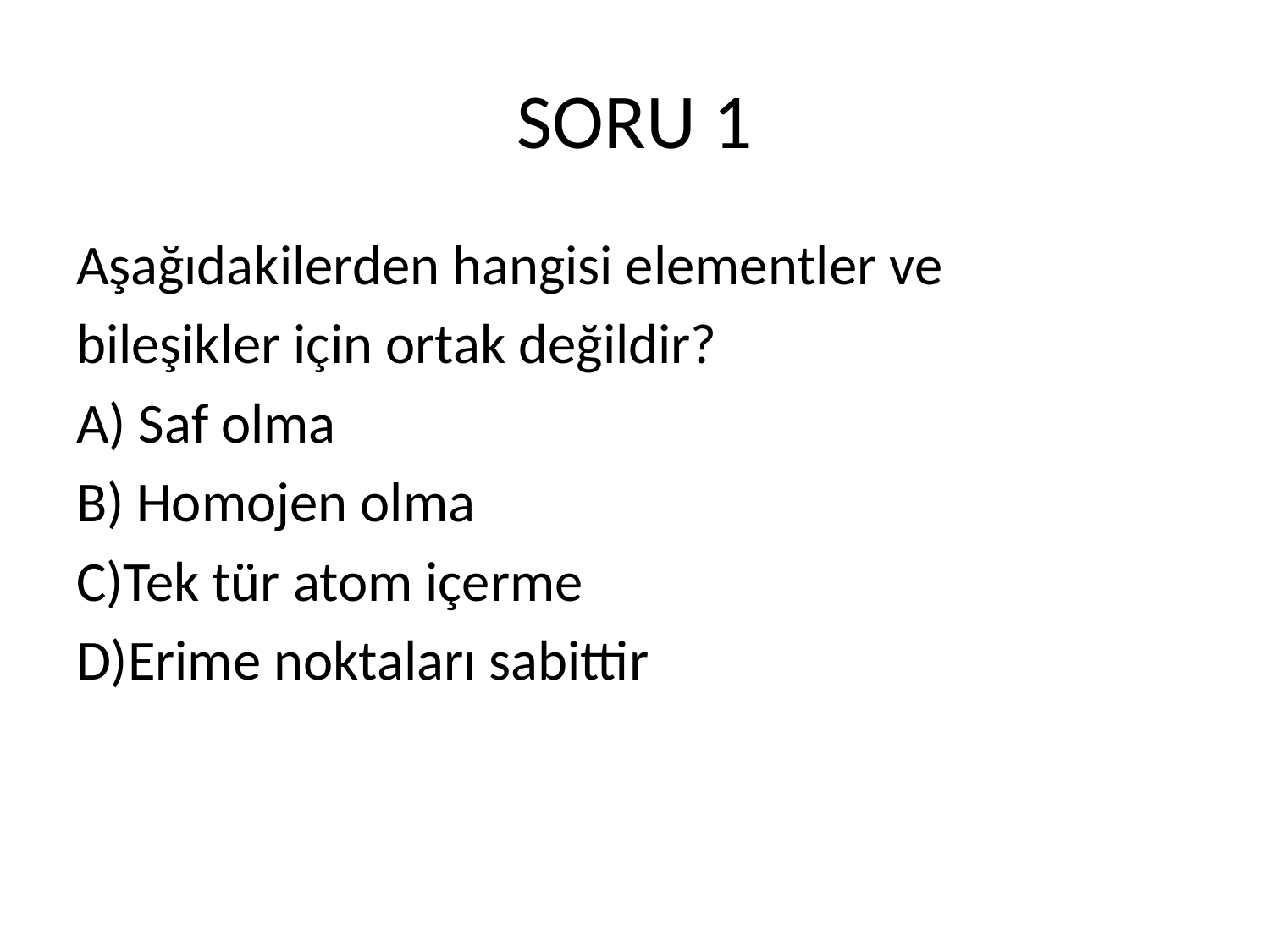

# SORU 1
Aşağıdakilerden hangisi elementler ve
bileşikler için ortak değildir?
A) Saf olma
B) Homojen olma
C)Tek tür atom içerme
D)Erime noktaları sabittir